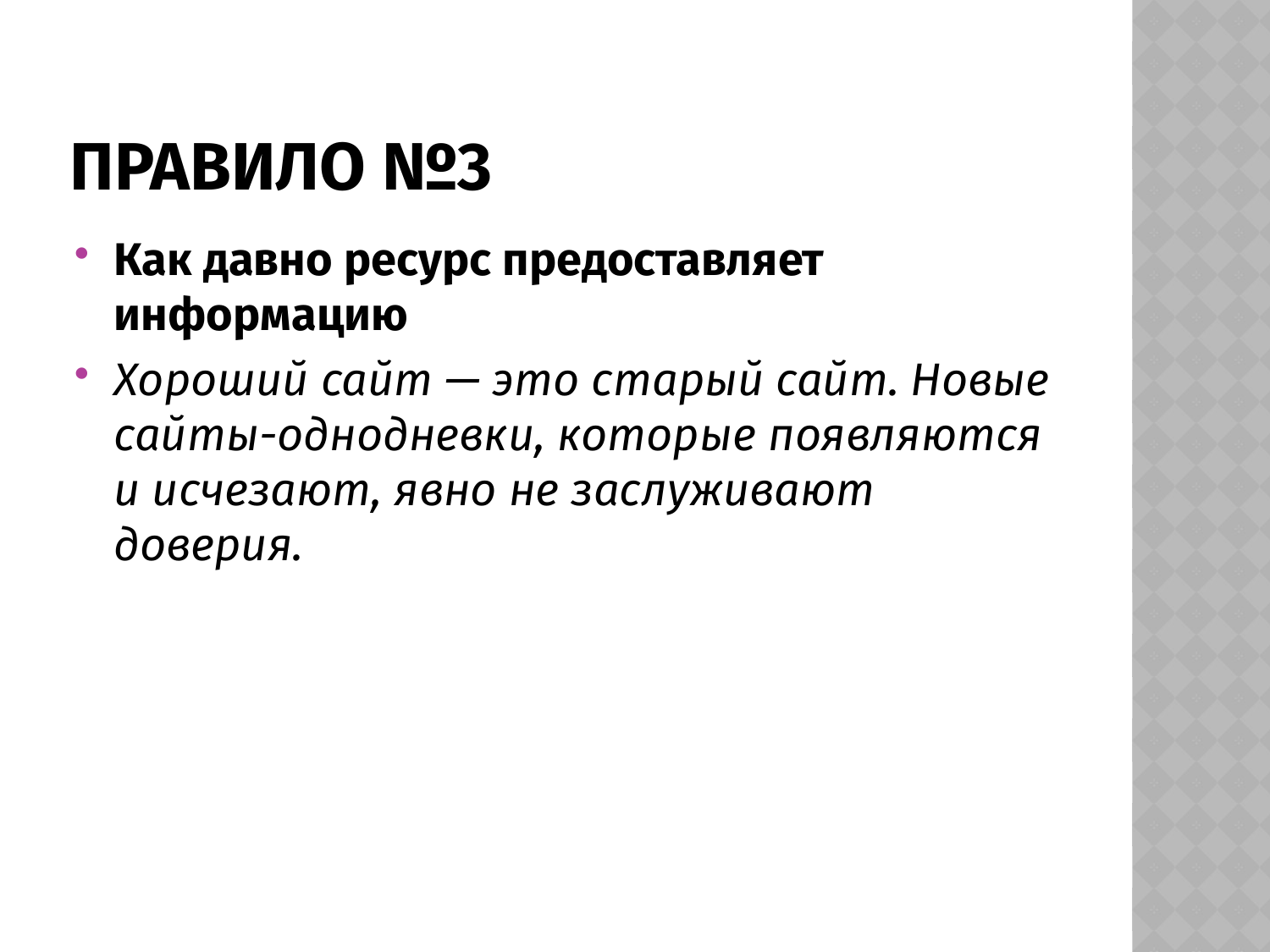

# Правило №3
Как давно ресурс предоставляет информацию
Хороший сайт — это старый сайт. Новые сайты-однодневки, которые появляются и исчезают, явно не заслуживают доверия.